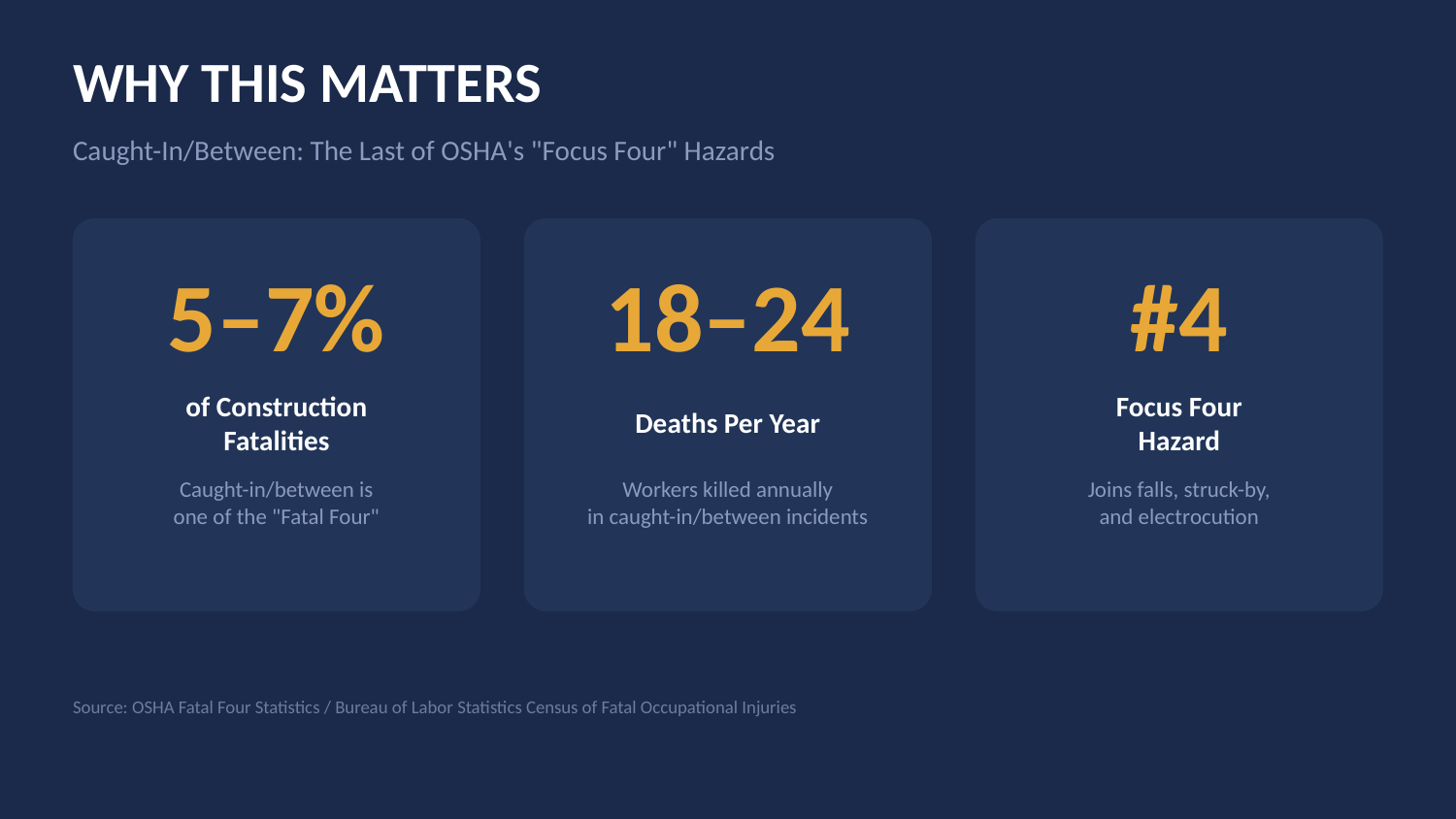

WHY THIS MATTERS
Caught-In/Between: The Last of OSHA's "Focus Four" Hazards

5–7%
18–24
#4
of Construction
Fatalities
Deaths Per Year
Focus Four
Hazard
Caught-in/between is
one of the "Fatal Four"
Workers killed annually
in caught-in/between incidents
Joins falls, struck-by,
and electrocution
Source: OSHA Fatal Four Statistics / Bureau of Labor Statistics Census of Fatal Occupational Injuries